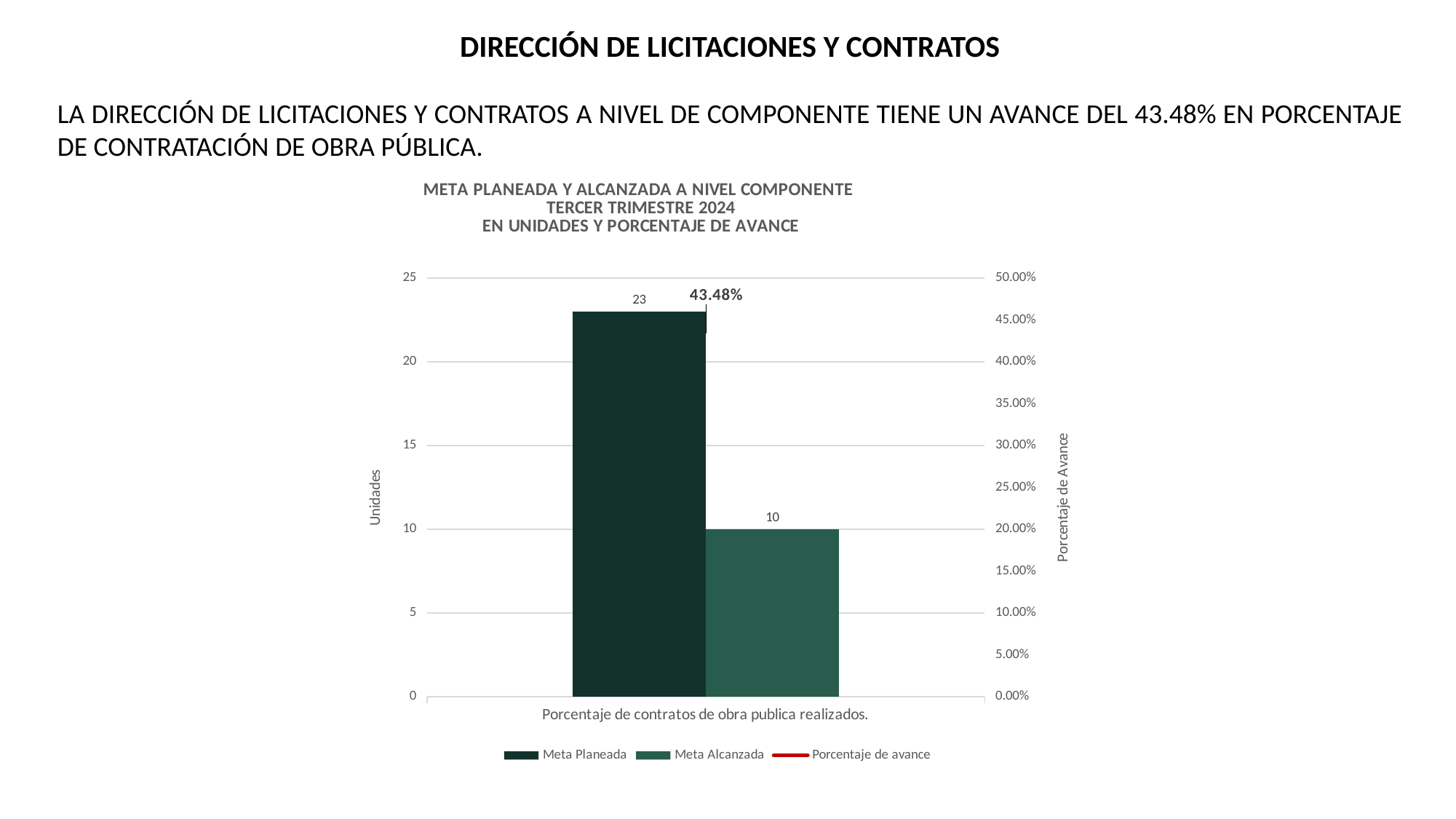

DIRECCIÓN DE LICITACIONES Y CONTRATOS
LA DIRECCIÓN DE LICITACIONES Y CONTRATOS A NIVEL DE COMPONENTE TIENE UN AVANCE DEL 43.48% EN PORCENTAJE DE CONTRATACIÓN DE OBRA PÚBLICA.

### Chart: META PLANEADA Y ALCANZADA A NIVEL COMPONENTE
TERCER TRIMESTRE 2024
EN UNIDADES Y PORCENTAJE DE AVANCE

| Category | Meta Planeada | Meta Alcanzada |  |
|---|---|---|---|
| Porcentaje de contratos de obra publica realizados. | 23.0 | 10.0 | 0.43478260869565216 |